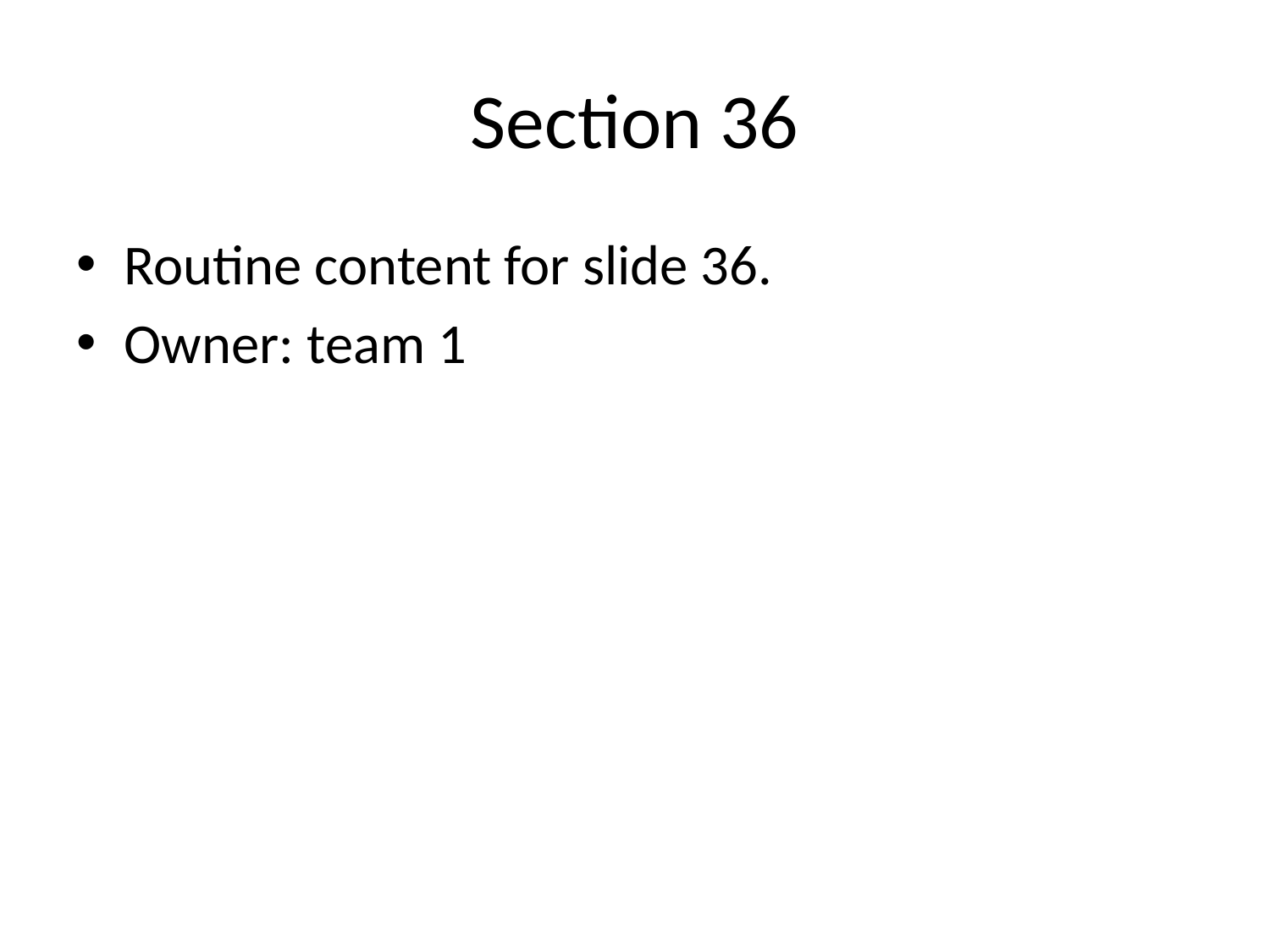

# Section 36
Routine content for slide 36.
Owner: team 1